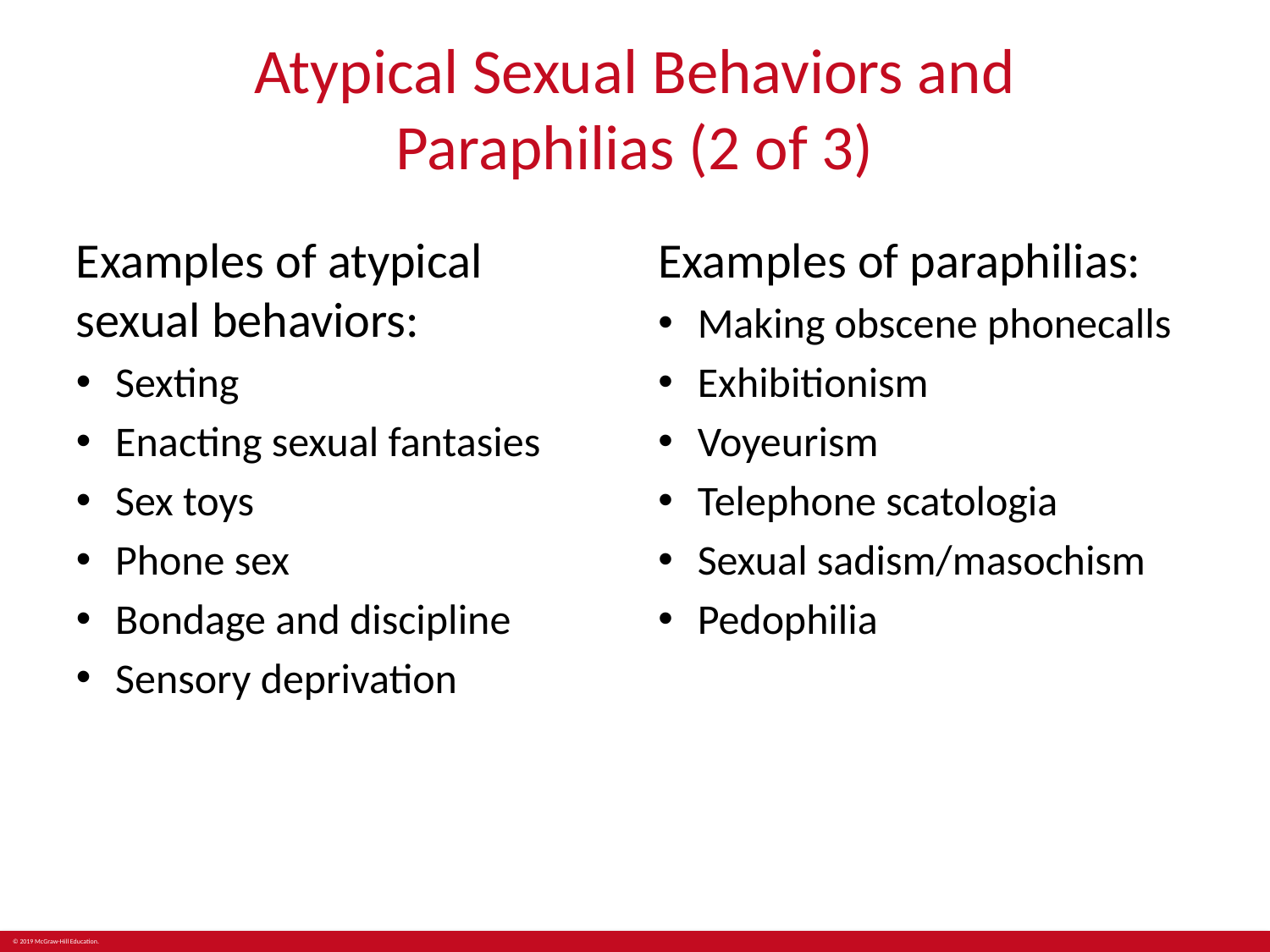

# Atypical Sexual Behaviors and Paraphilias (2 of 3)
Examples of atypical sexual behaviors:
Sexting
Enacting sexual fantasies
Sex toys
Phone sex
Bondage and discipline
Sensory deprivation
Examples of paraphilias:
Making obscene phonecalls
Exhibitionism
Voyeurism
Telephone scatologia
Sexual sadism/masochism
Pedophilia